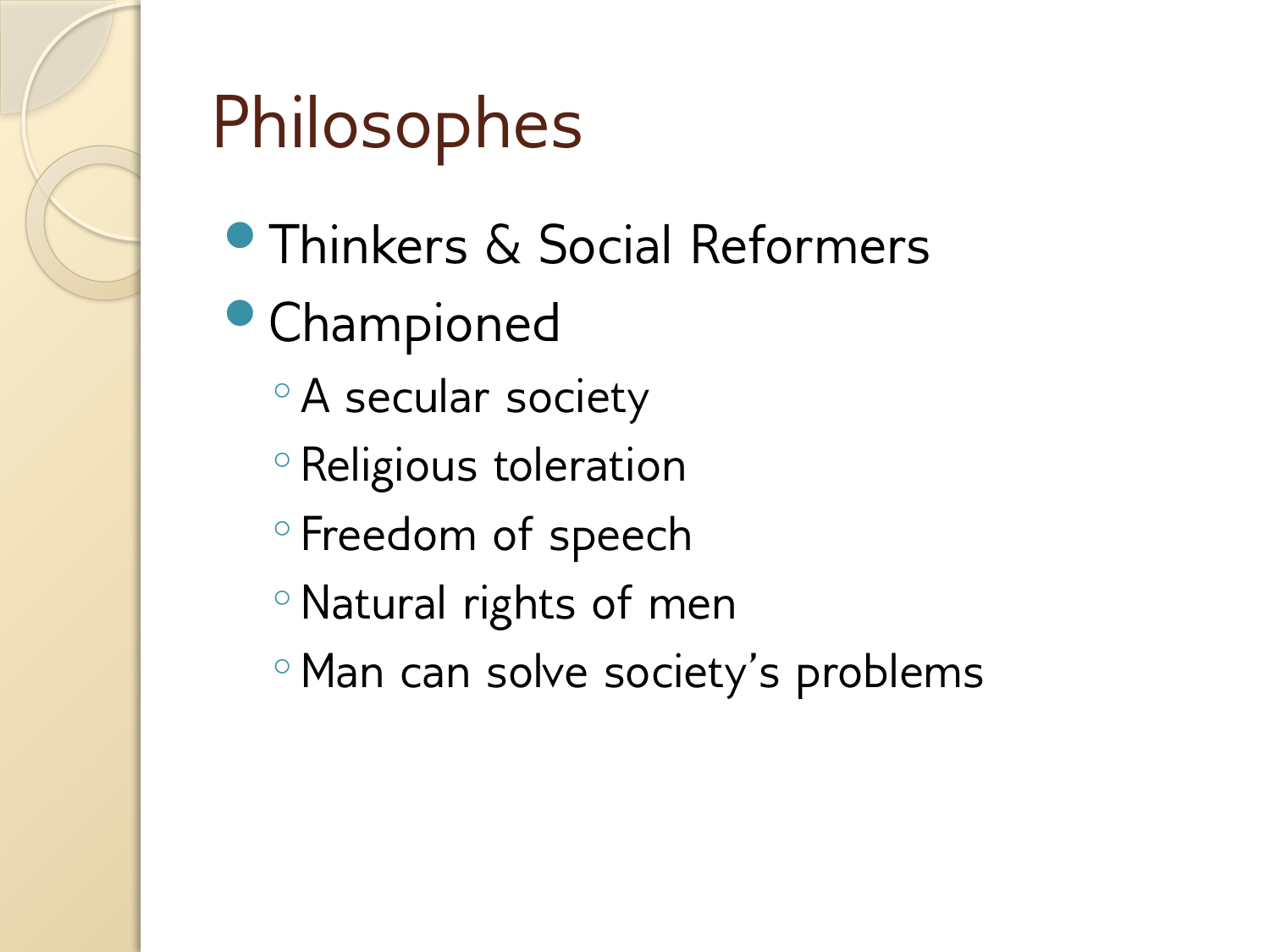

# Philosophes
Thinkers & Social Reformers
Championed
A secular society
Religious toleration
Freedom of speech
Natural rights of men
Man can solve society’s problems